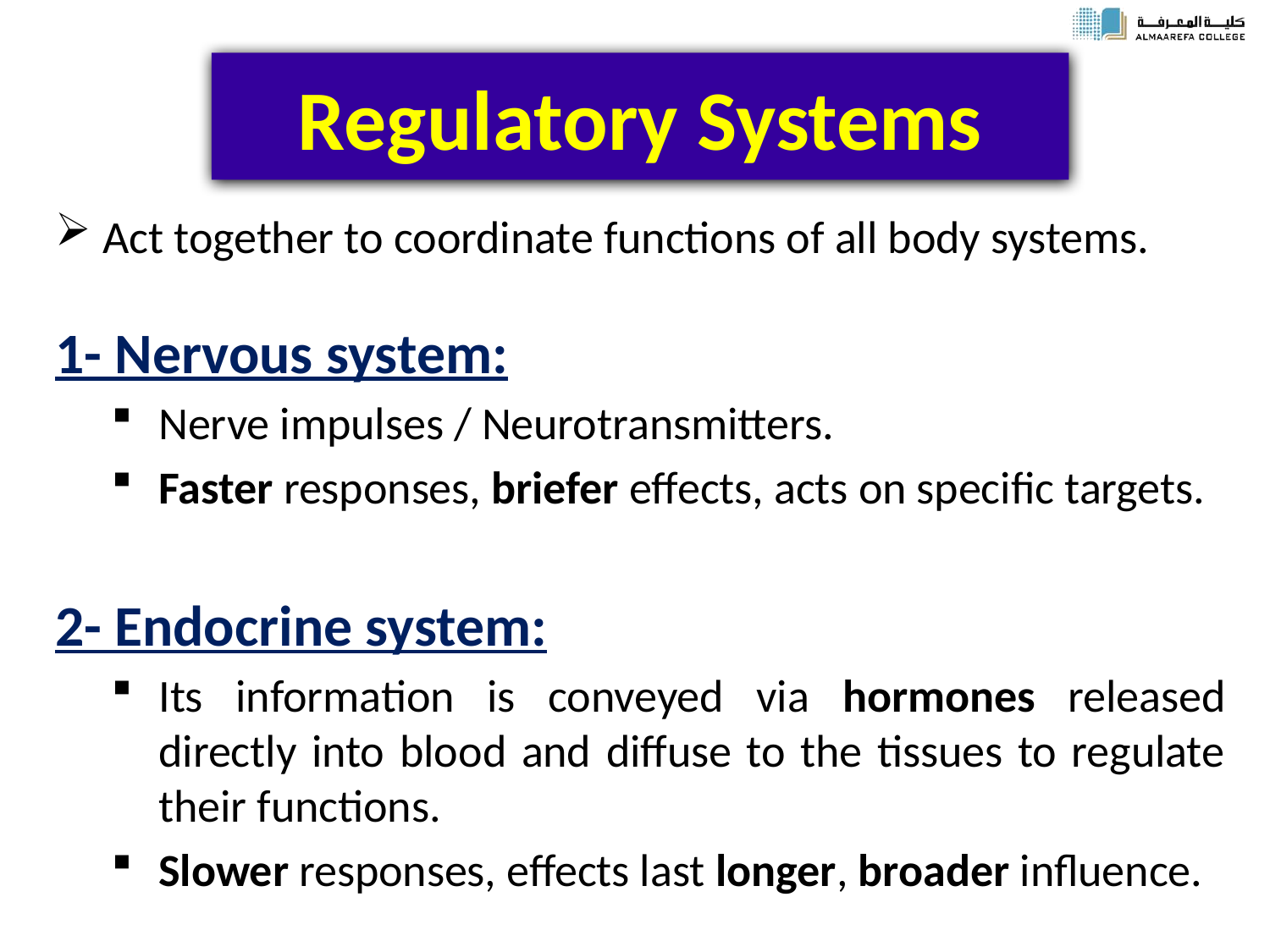

# Regulatory Systems
Act together to coordinate functions of all body systems.

1- Nervous system:
Nerve impulses / Neurotransmitters.
Faster responses, briefer effects, acts on specific targets.

2- Endocrine system:
Its information is conveyed via hormones released directly into blood and diffuse to the tissues to regulate their functions.
Slower responses, effects last longer, broader influence.